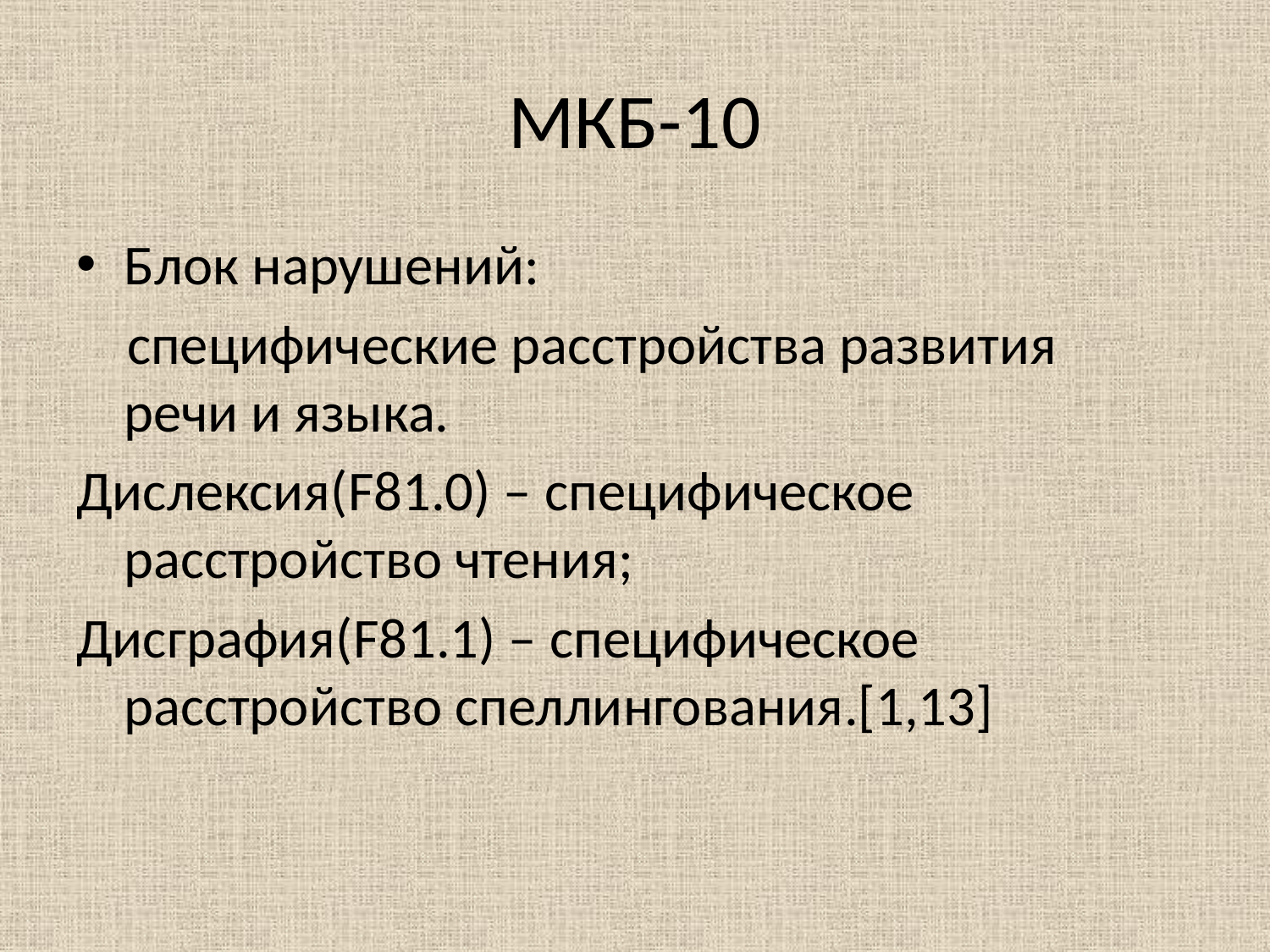

# МКБ-10
Блок нарушений:
    специфические расстройства развития речи и языка.
Дислексия(F81.0) – специфическое расстройство чтения;
Дисграфия(F81.1) – специфическое расстройство спеллингования.[1,13]